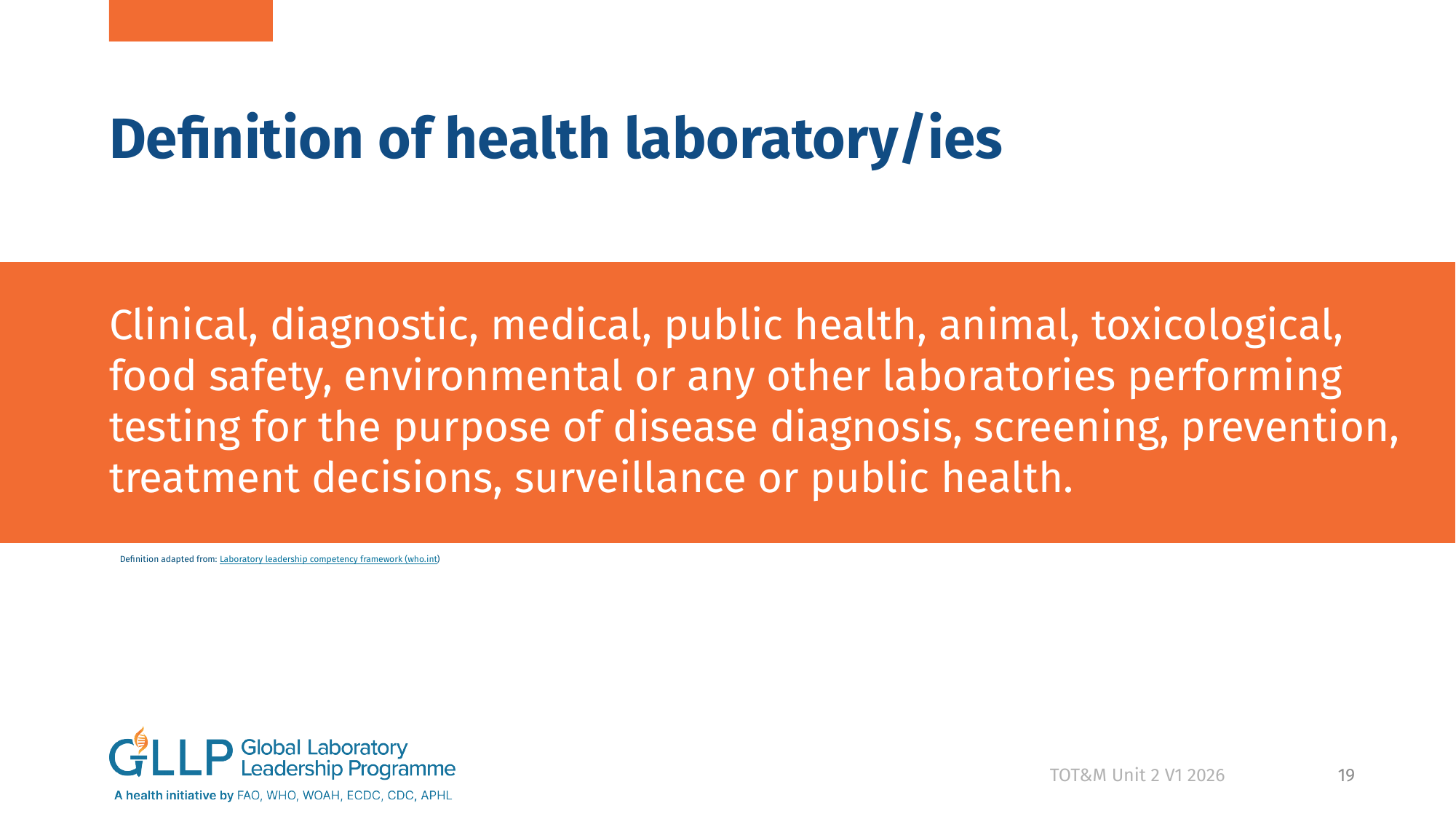

# Definition of health laboratory/ies

Clinical, diagnostic, medical, public health, animal, toxicological, food safety, environmental or any other laboratories performing testing for the purpose of disease diagnosis, screening, prevention, treatment decisions, surveillance or public health.
Definition adapted from: Laboratory leadership competency framework (who.int)
TOT&M Unit 2 V1 2026
19